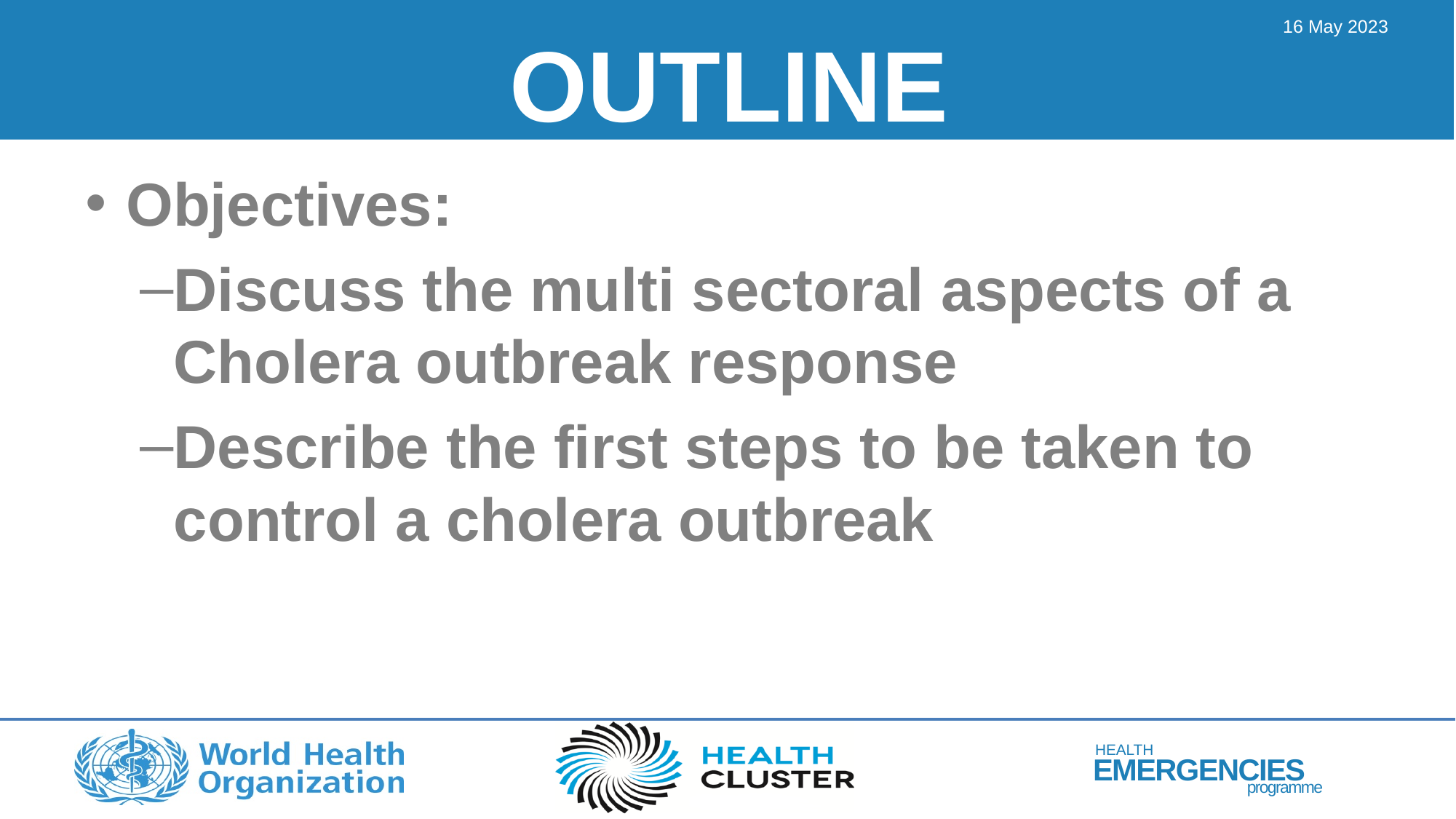

16 May 2023
# OUTLINE
Objectives:
Discuss the multi sectoral aspects of a Cholera outbreak response
Describe the first steps to be taken to control a cholera outbreak